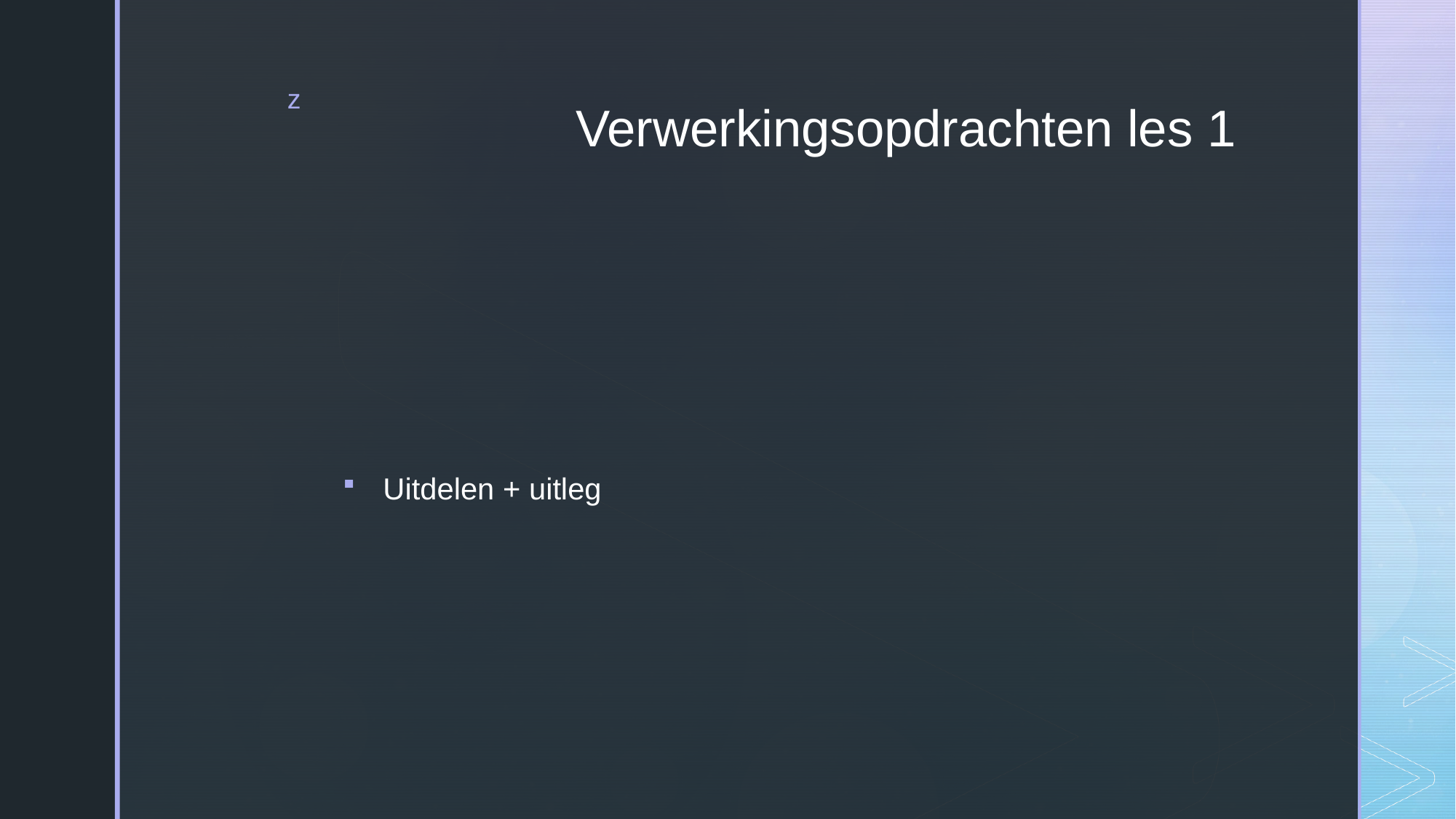

# Verwerkingsopdrachten les 1
Uitdelen + uitleg